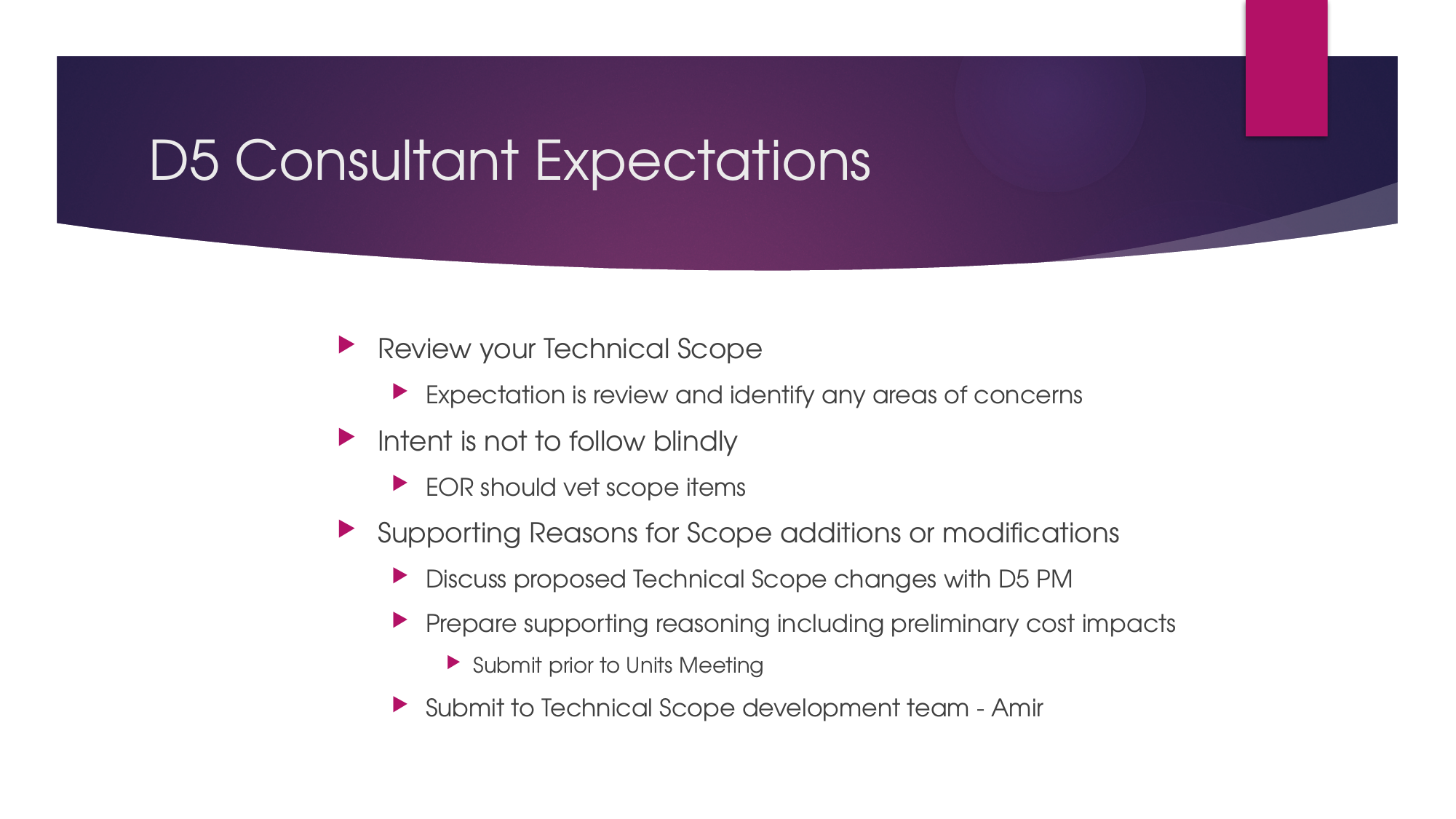

# D5 Consultant Expectations
Review your Technical Scope
Expectation is review and identify any areas of concerns
Intent is not to follow blindly
EOR should vet scope items
Supporting Reasons for Scope additions or modifications
Discuss proposed Technical Scope changes with D5 PM
Prepare supporting reasoning including preliminary cost impacts
Submit prior to Units Meeting
Submit to Technical Scope development team - Amir